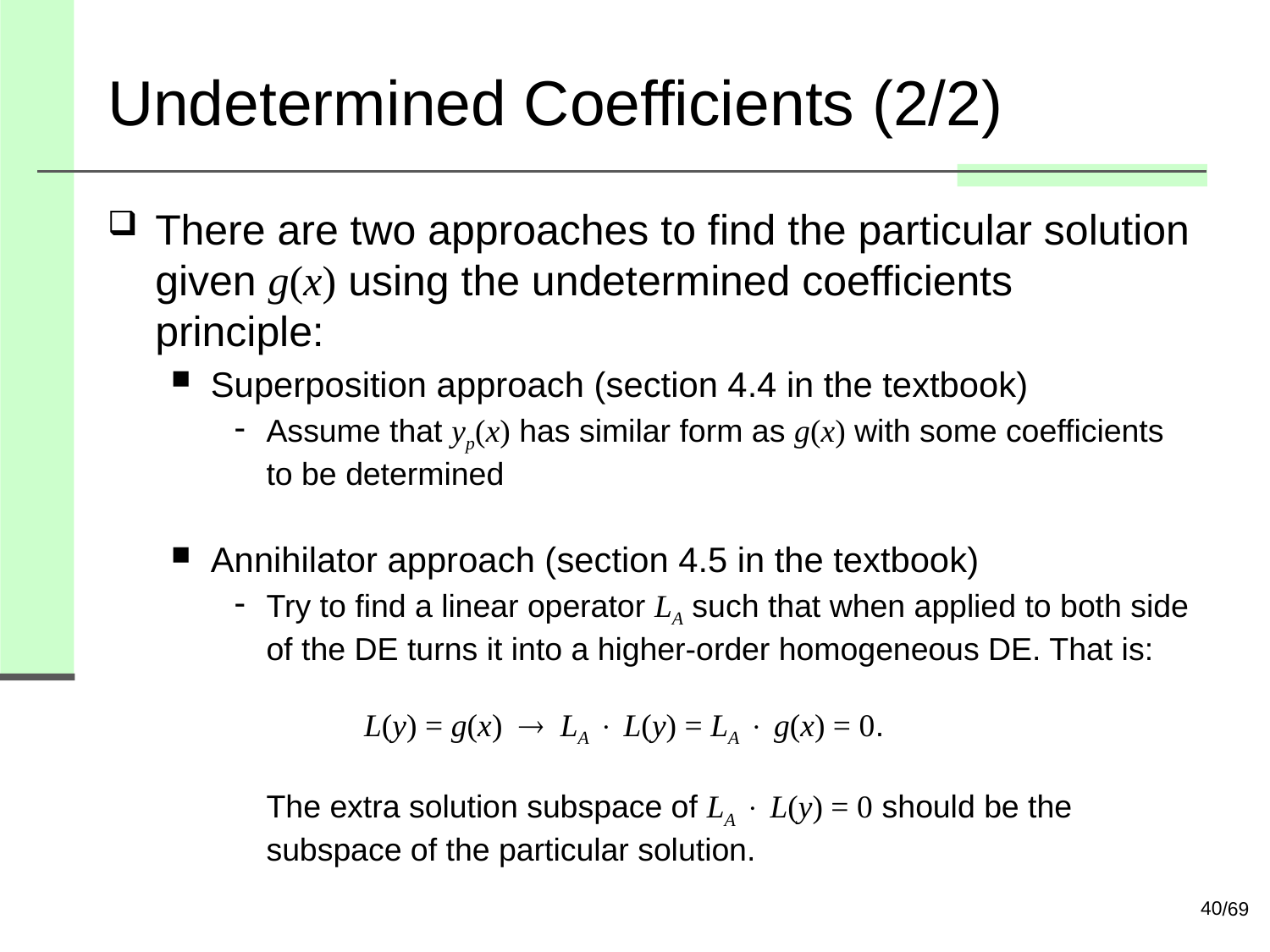

# Undetermined Coefficients (2/2)
There are two approaches to find the particular solution given g(x) using the undetermined coefficients principle:
Superposition approach (section 4.4 in the textbook)
Assume that yp(x) has similar form as g(x) with some coefficients to be determined
Annihilator approach (section 4.5 in the textbook)
Try to find a linear operator LA such that when applied to both side of the DE turns it into a higher-order homogeneous DE. That is:
           L(y) = g(x)  →  LA ⋅ L(y) = LA ⋅ g(x) = 0.
The extra solution subspace of LA ⋅ L(y) = 0 should be the subspace of the particular solution.
40